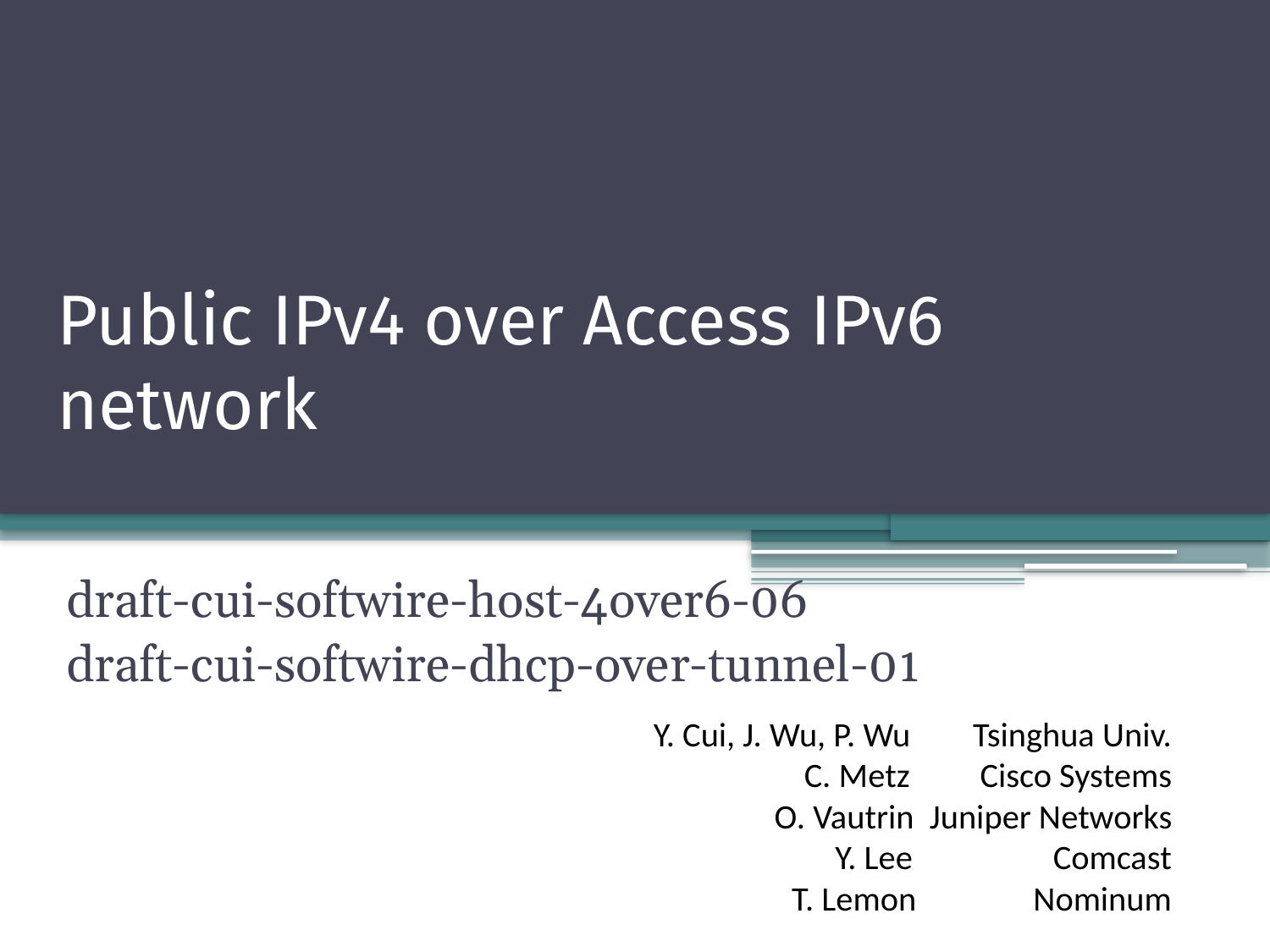

# Public IPv4 over Access IPv6 network
draft-cui-softwire-host-4over6-06
draft-cui-softwire-dhcp-over-tunnel-01
Y. Cui, J. Wu, P. Wu        Tsinghua Univ.
                 C. Metz         Cisco Systems
                  O. Vautrin  Juniper Networks
           Y. Lee                  Comcast
T. Lemon               Nominum